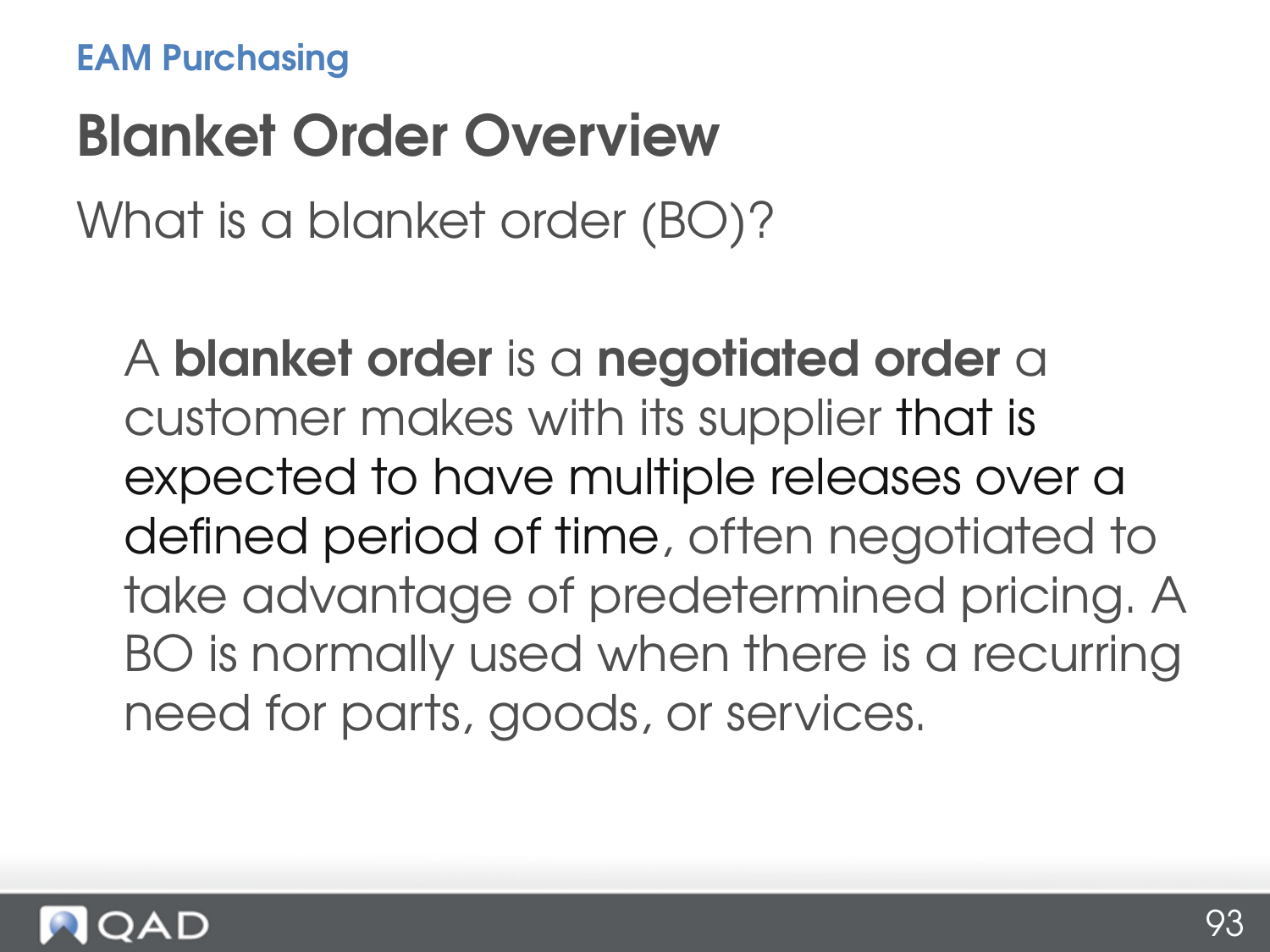

EAM Purchasing
# Blanket Order Overview
What is a blanket order (BO)?

	A blanket order is a negotiated order a customer makes with its supplier that is expected to have multiple releases over a defined period of time, often negotiated to take advantage of predetermined pricing. A BO is normally used when there is a recurring need for parts, goods, or services.

93